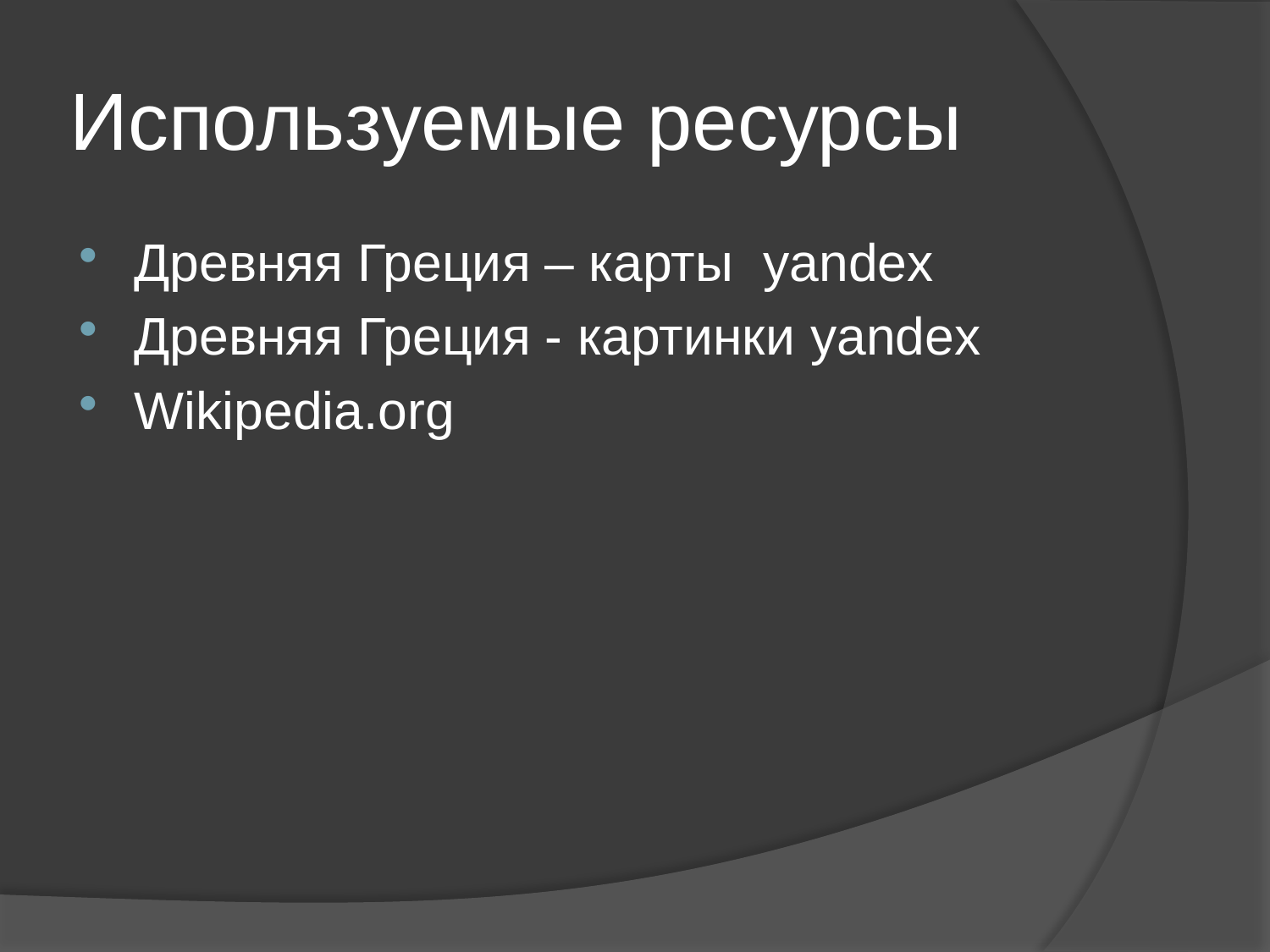

# Используемые ресурсы
Древняя Греция – карты  yandex
Древняя Греция - картинки yandex
Wikipedia.org